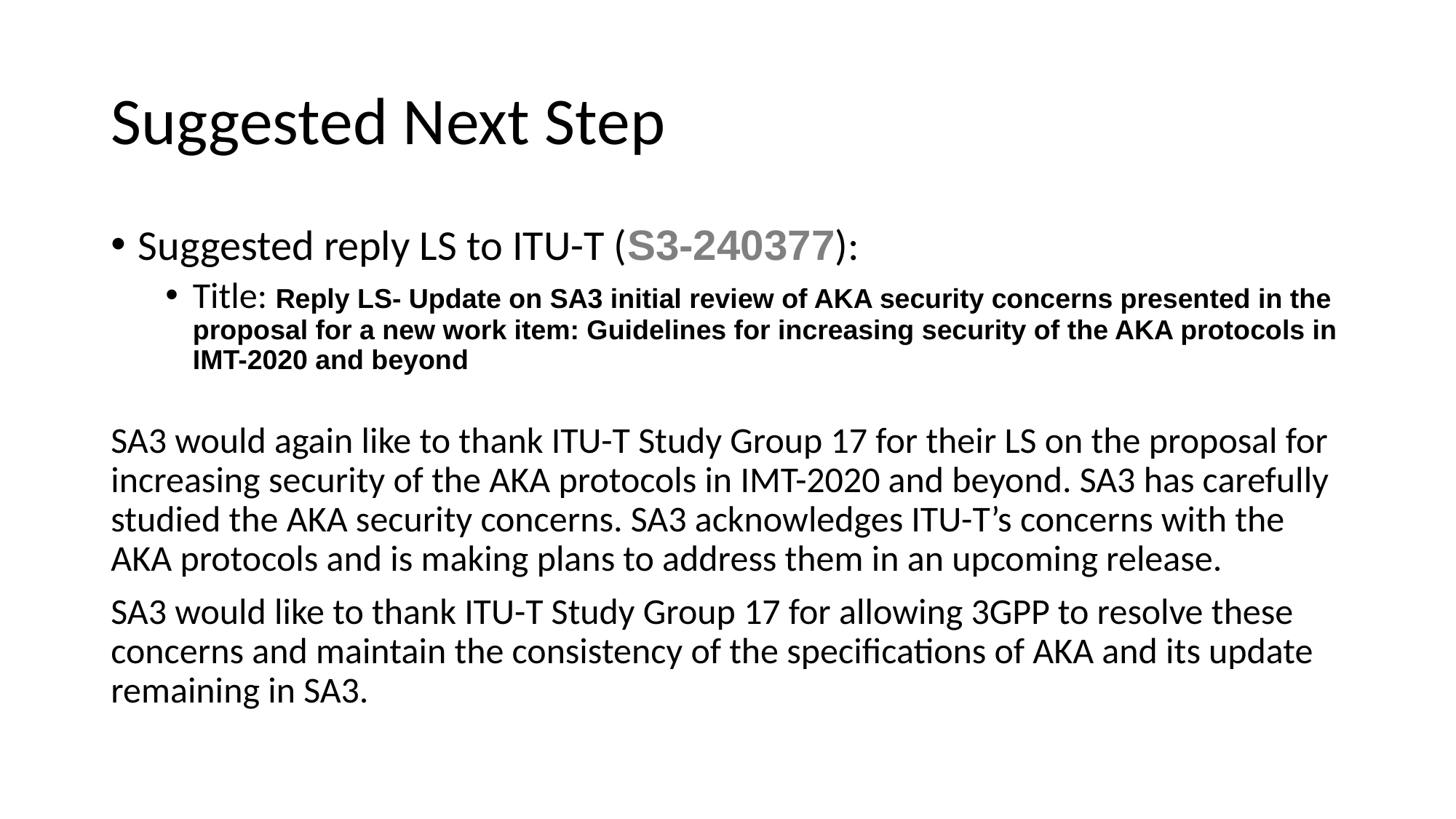

# Suggested Next Step
Suggested reply LS to ITU-T (S3-240377):
Title: Reply LS- Update on SA3 initial review of AKA security concerns presented in the proposal for a new work item: Guidelines for increasing security of the AKA protocols in IMT-2020 and beyond

SA3 would again like to thank ITU-T Study Group 17 for their LS on the proposal for increasing security of the AKA protocols in IMT-2020 and beyond. SA3 has carefully studied the AKA security concerns. SA3 acknowledges ITU-T’s concerns with the AKA protocols and is making plans to address them in an upcoming release.
SA3 would like to thank ITU-T Study Group 17 for allowing 3GPP to resolve these concerns and maintain the consistency of the specifications of AKA and its update remaining in SA3.